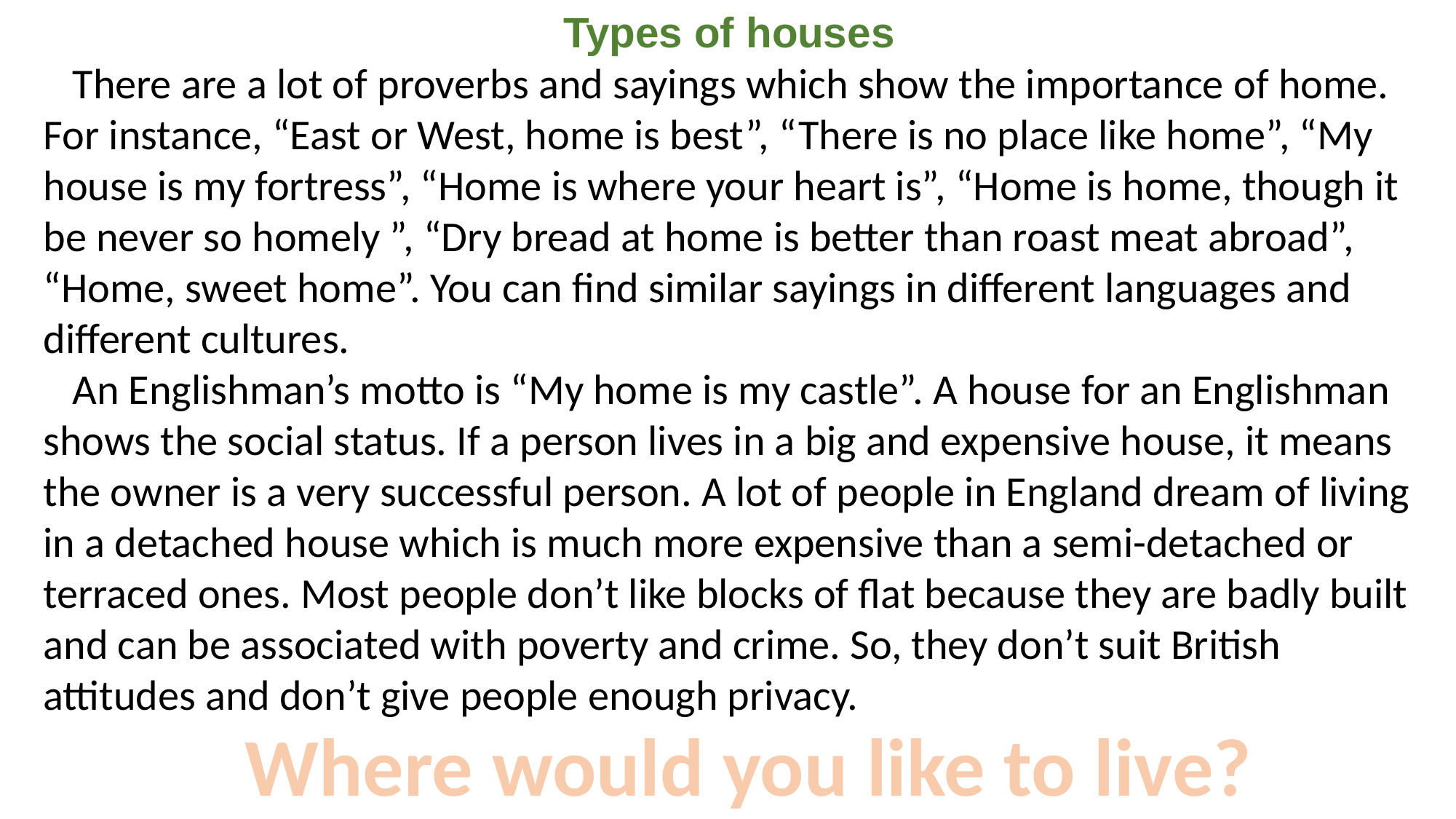

Types of houses
   There are a lot of proverbs and sayings which show the importance of home. For instance, “East or West, home is best”, “There is no place like home”, “My house is my fortress”, “Home is where your heart is”, “Home is home, though it be never so homely ”, “Dry bread at home is better than roast meat abroad”, “Home, sweet home”. You can find similar sayings in different languages and different cultures.
   An Englishman’s motto is “My home is my castle”. A house for an Englishman shows the social status. If a person lives in a big and expensive house, it means the owner is a very successful person. A lot of people in England dream of living in a detached house which is much more expensive than a semi-detached or terraced ones. Most people don’t like blocks of flat because they are badly built and can be associated with poverty and crime. So, they don’t suit British attitudes and don’t give people enough privacy.
Where would you like to live?